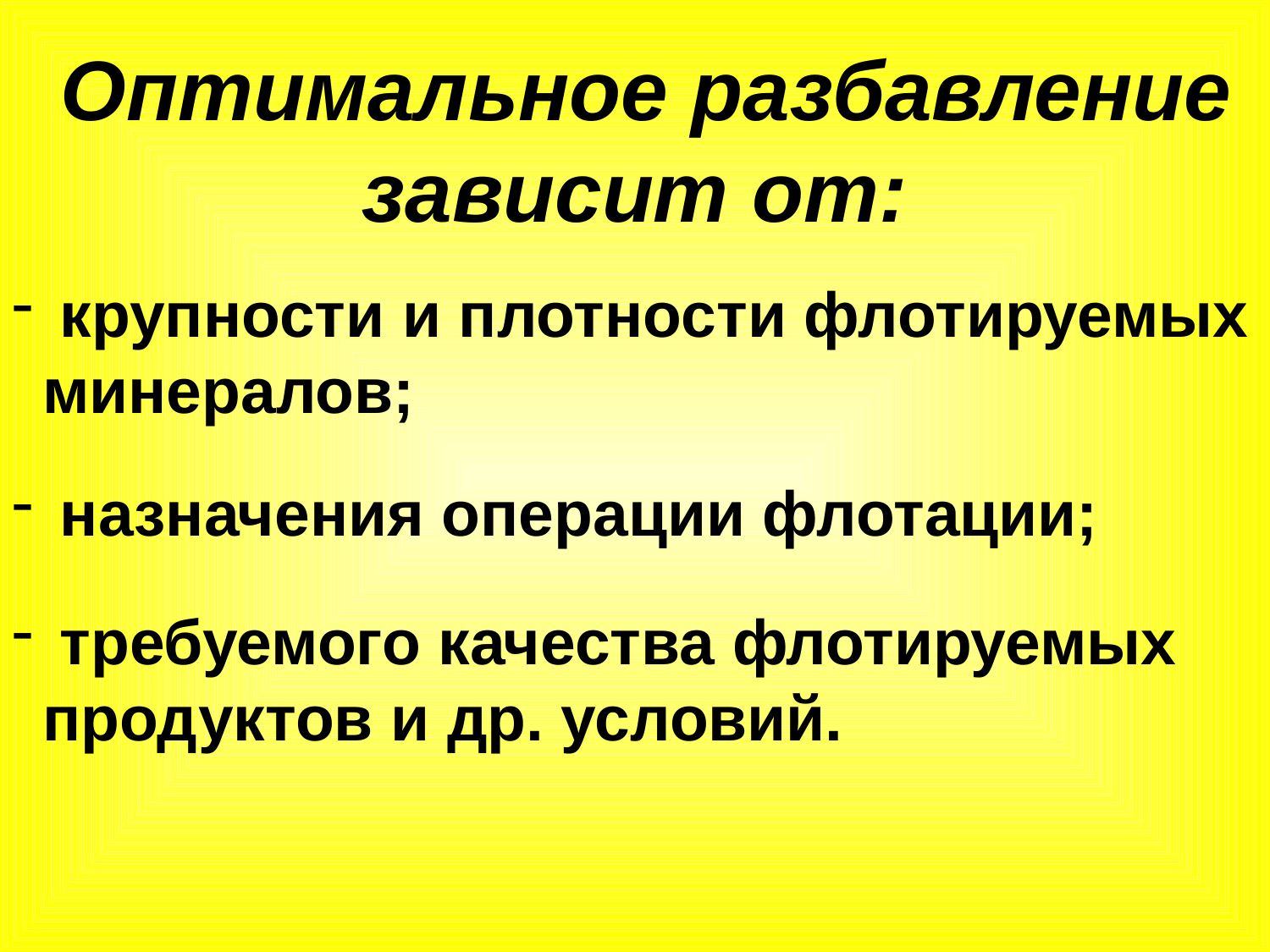

Оптимальное разбавление зависит от:
 крупности и плотности флотируемых минералов;

 назначения операции флотации;
 требуемого качества флотируемых продуктов и др. условий.